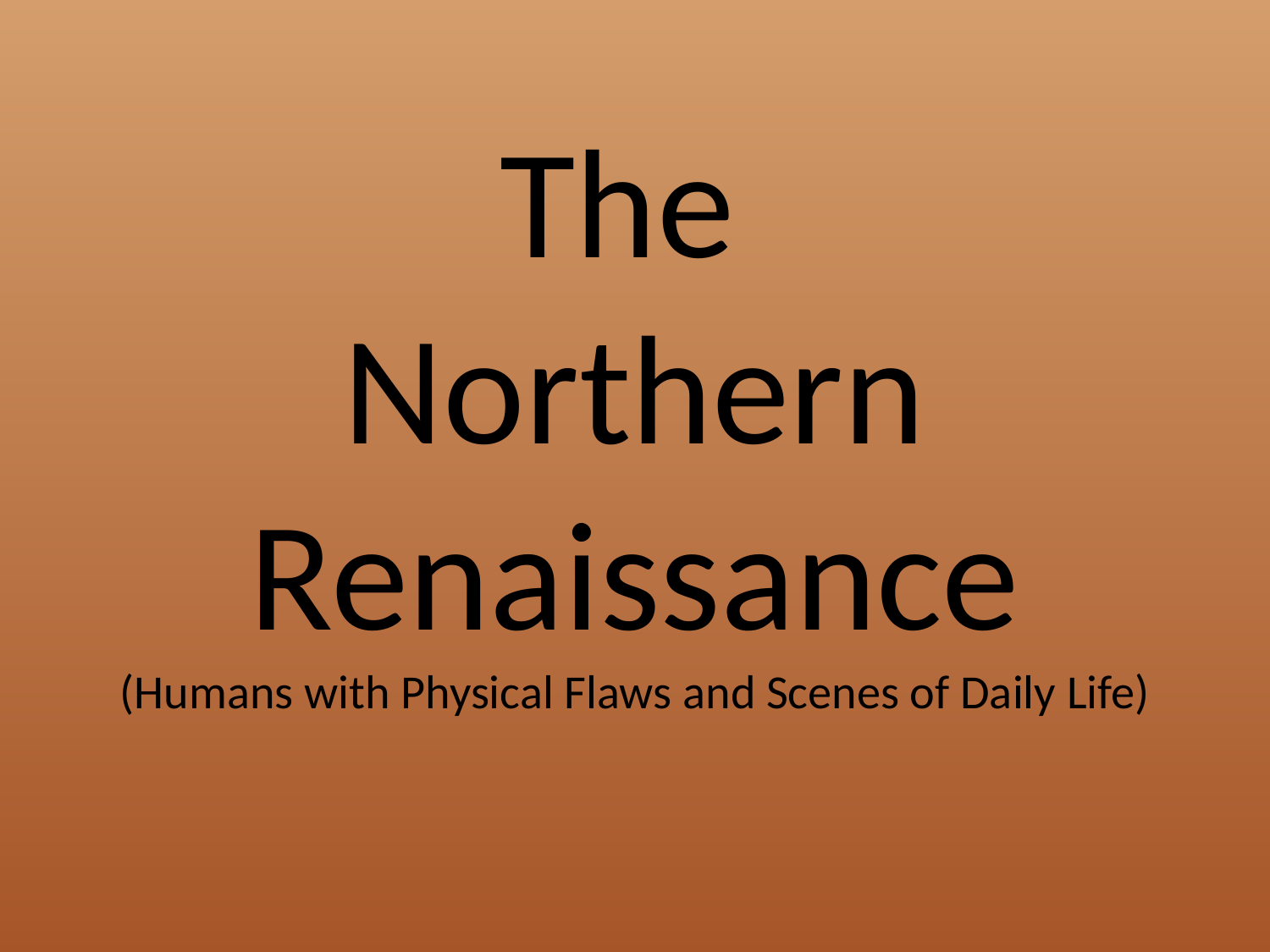

# The Northern Renaissance (Humans with Physical Flaws and Scenes of Daily Life)